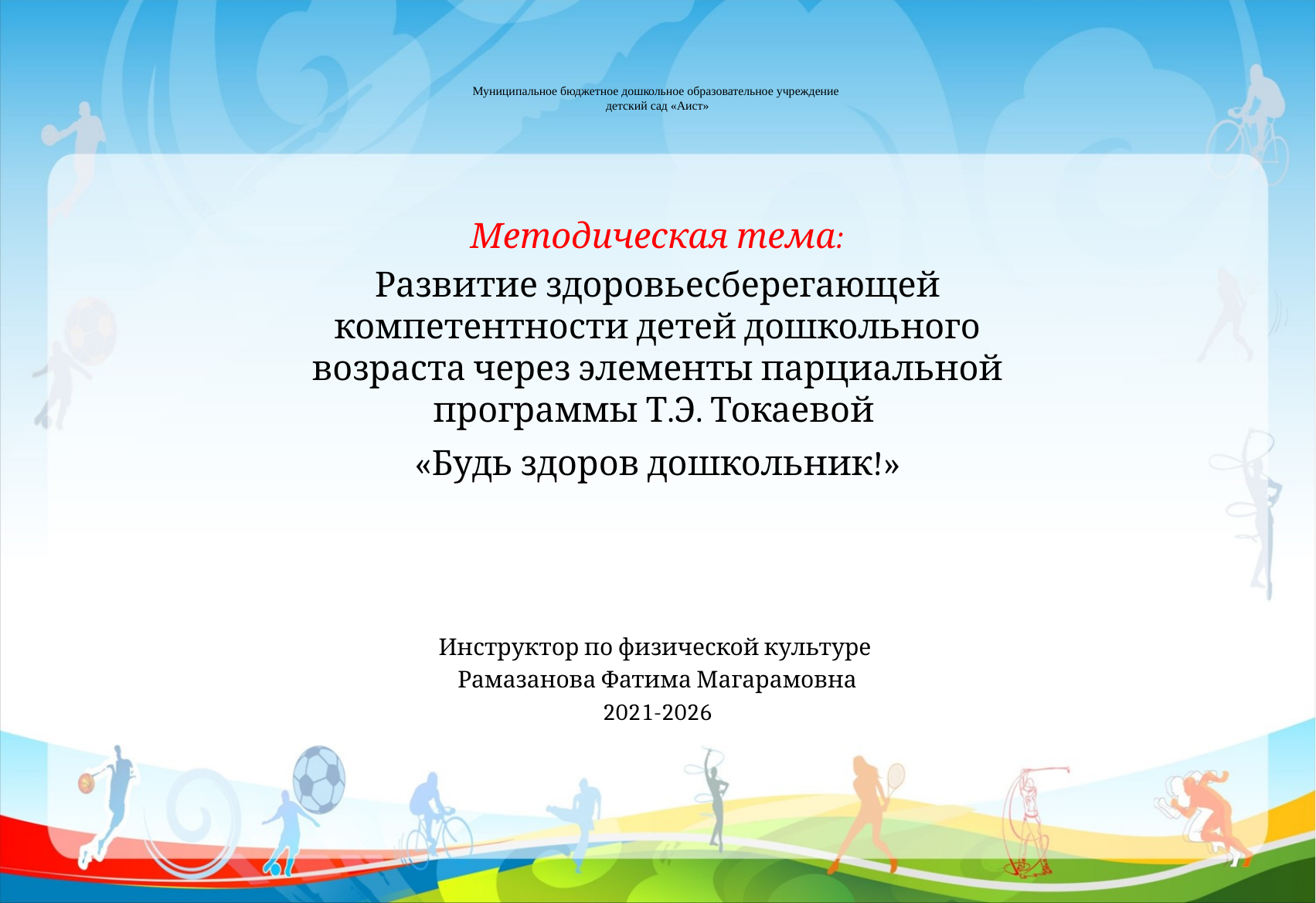

# Муниципальное бюджетное дошкольное образовательное учреждение детский сад «Аист»

Методическая тема:
Развитие здоровьесберегающей компетентности детей дошкольного возраста через элементы парциальной программы Т.Э. Токаевой
«Будь здоров дошкольник!»

Инструктор по физической культуре
Рамазанова Фатима Магарамовна
2021-2026